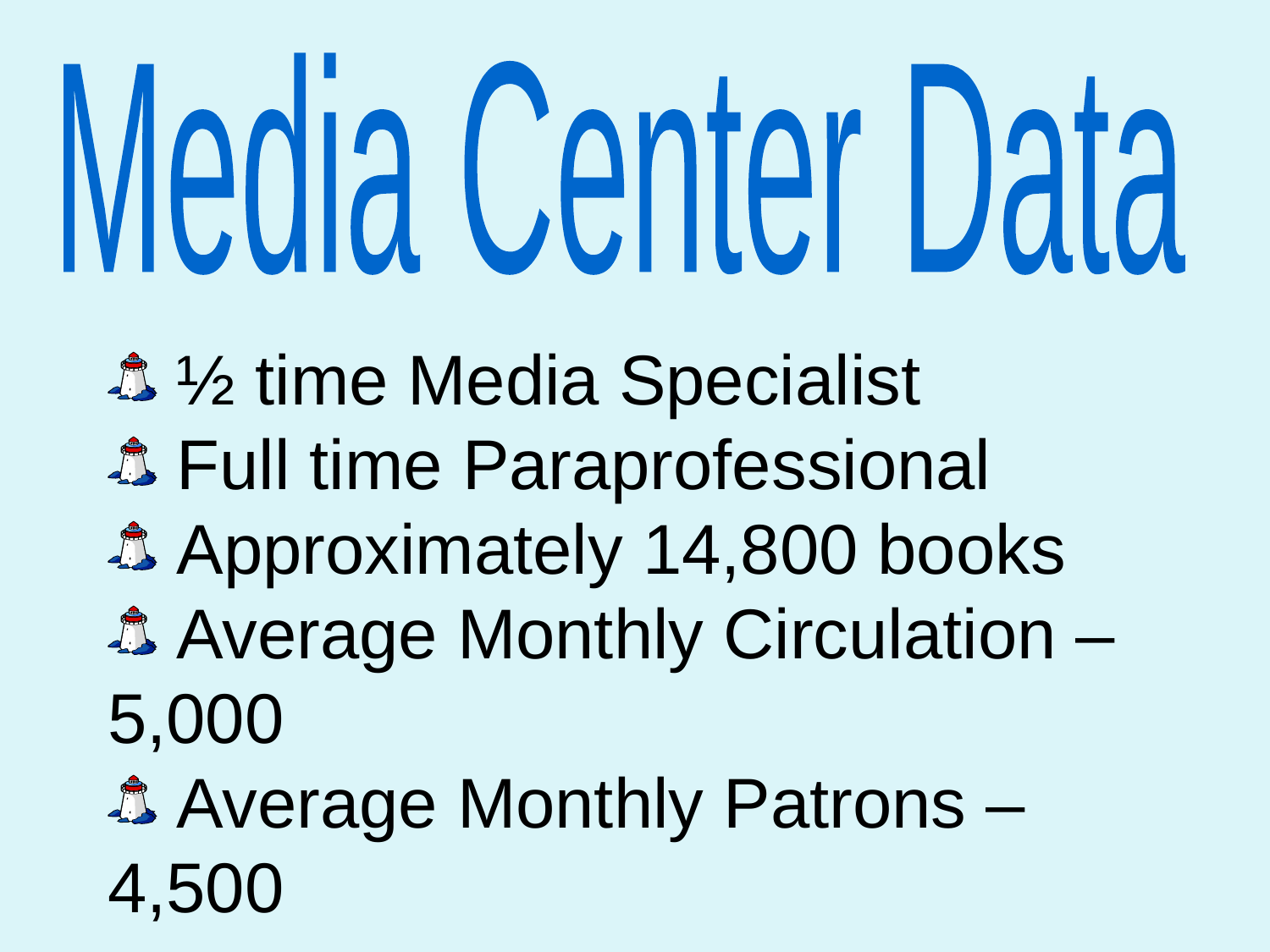

Media Center Data
 ½ time Media Specialist
 Full time Paraprofessional
 Approximately 14,800 books
 Average Monthly Circulation – 5,000
 Average Monthly Patrons – 4,500